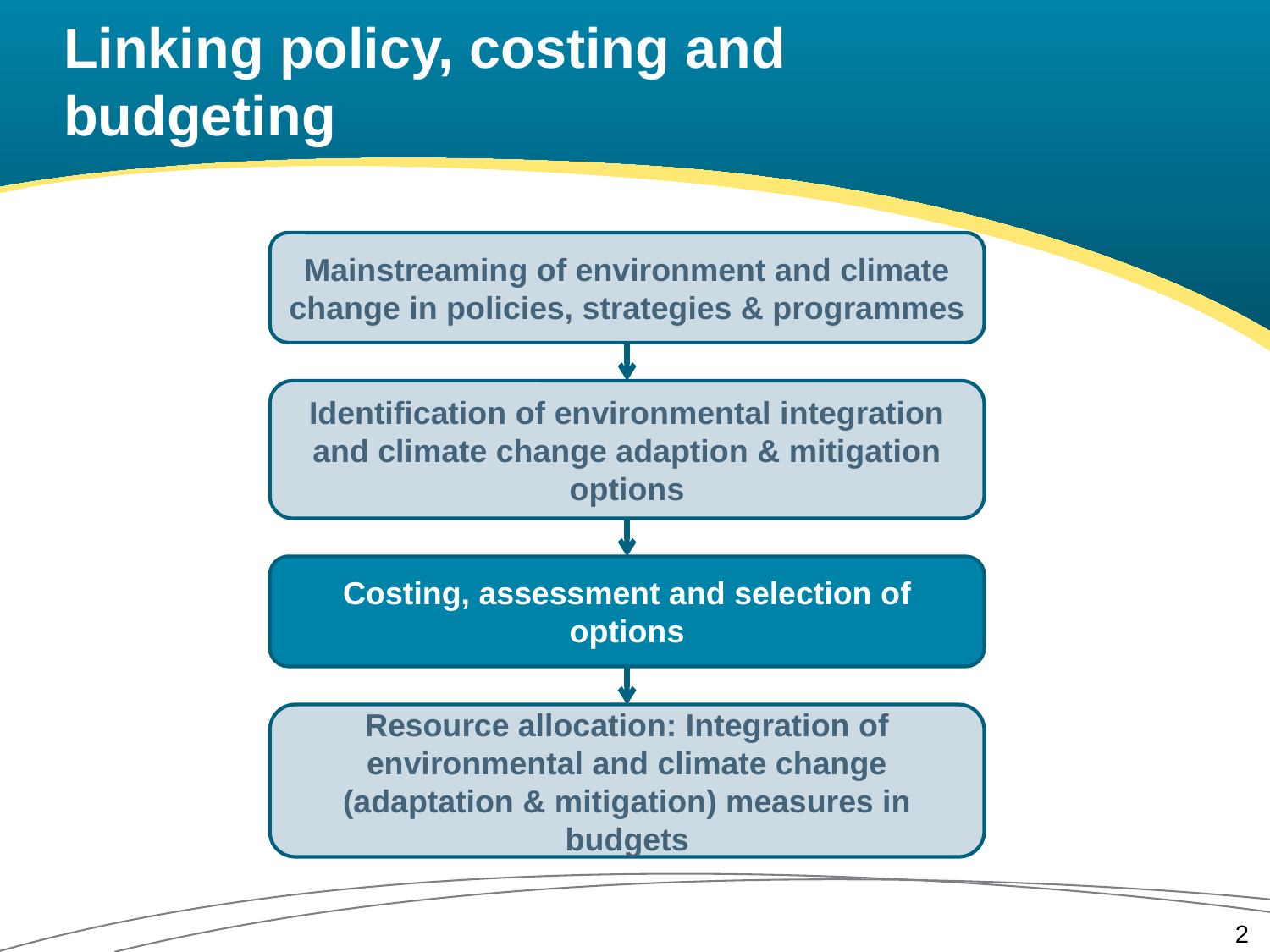

# Linking policy, costing and budgeting
Mainstreaming of environment and climate change in policies, strategies & programmes
Identification of environmental integration and climate change adaption & mitigation options
Costing, assessment and selection of options
Resource allocation: Integration of environmental and climate change (adaptation & mitigation) measures in budgets
2